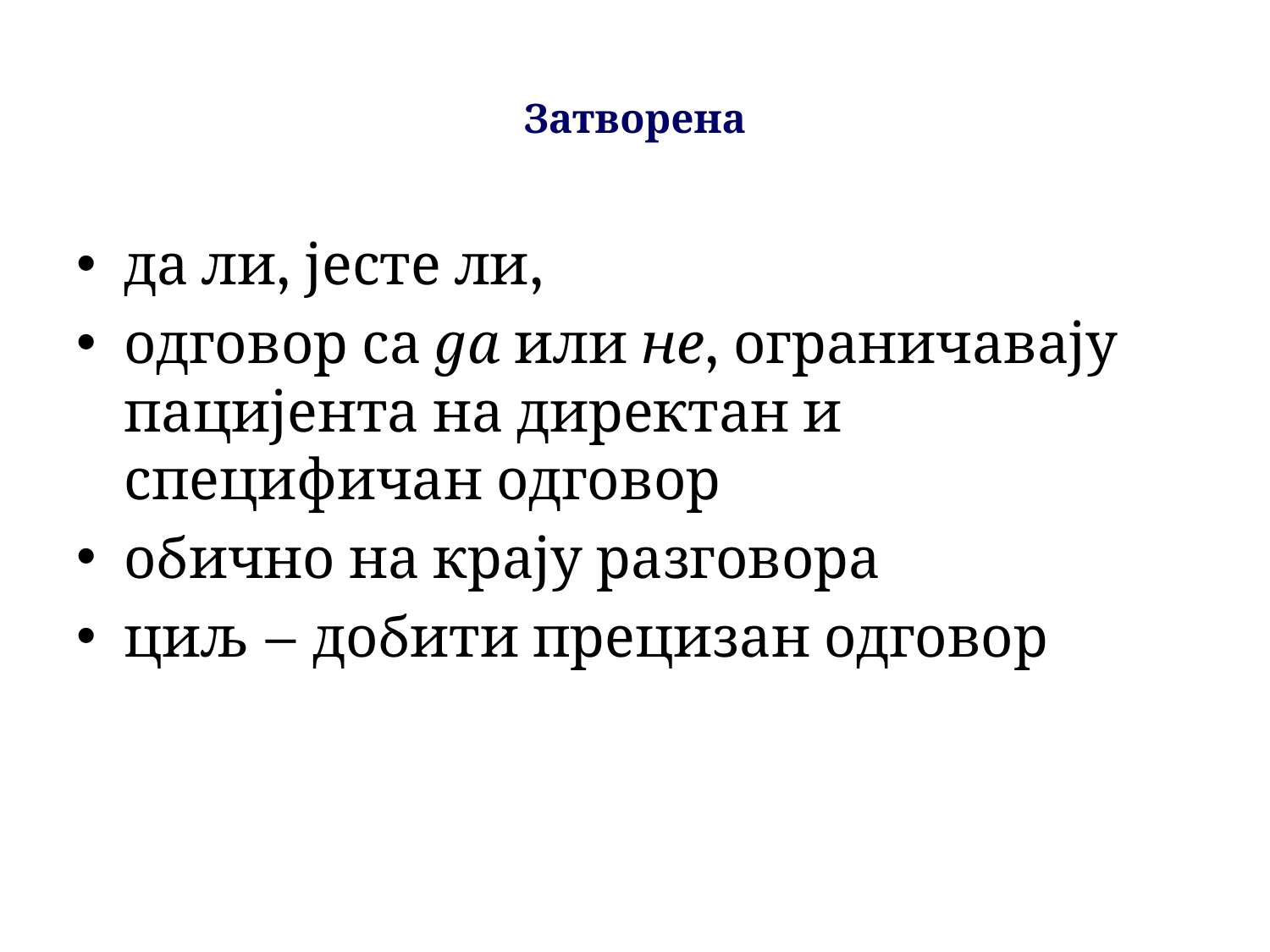

# Затворена
да ли, јесте ли,
одговор са да или не, ограничавају пацијента на директан и специфичан одговор
обично на крају разговора
циљ – добити прецизан одговор